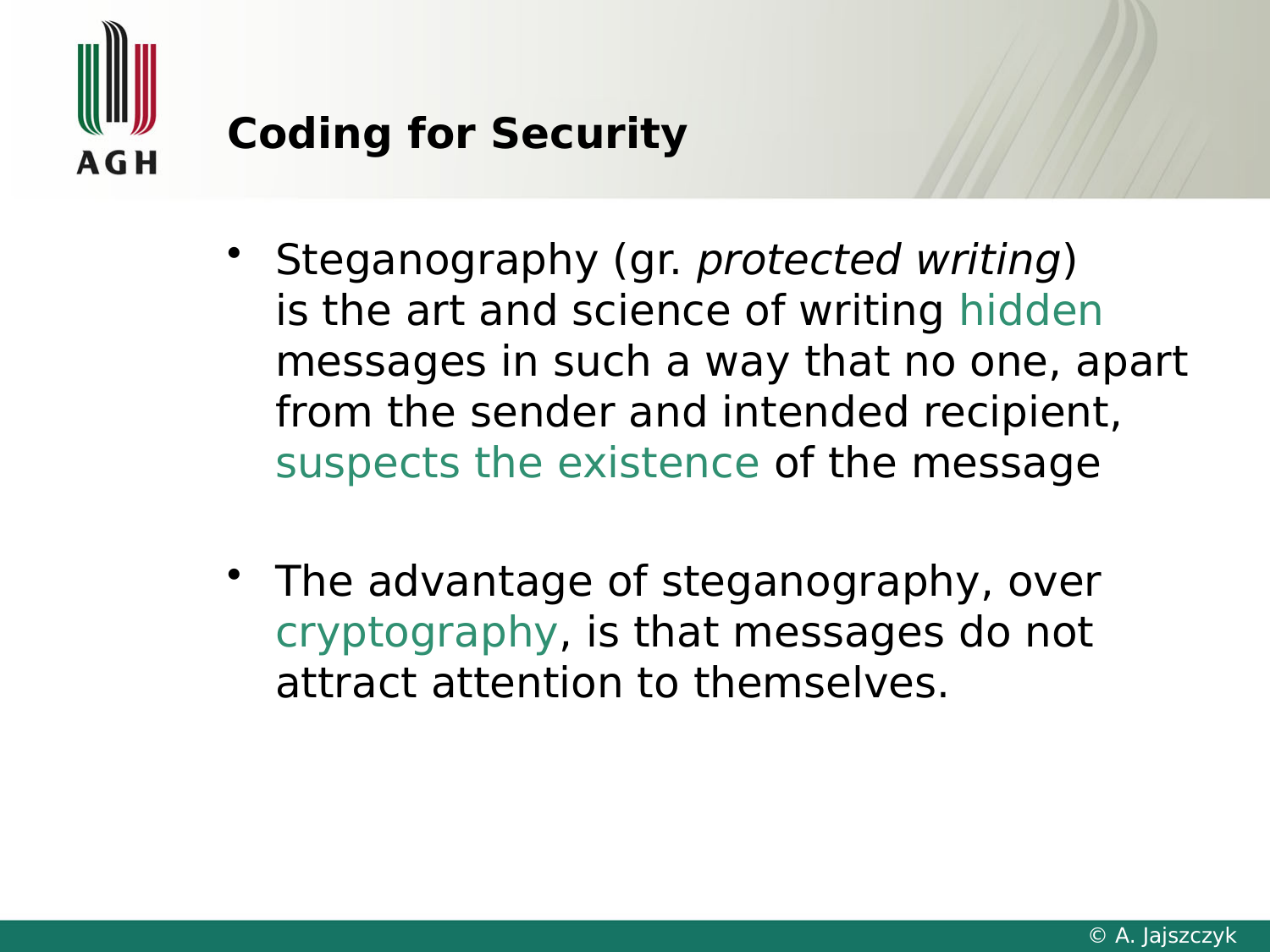

# Coding for Security
Steganography (gr. protected writing)
is the art and science of writing hidden messages in such a way that no one, apart from the sender and intended recipient, suspects the existence of the message

The advantage of steganography, over cryptography, is that messages do not attract attention to themselves.